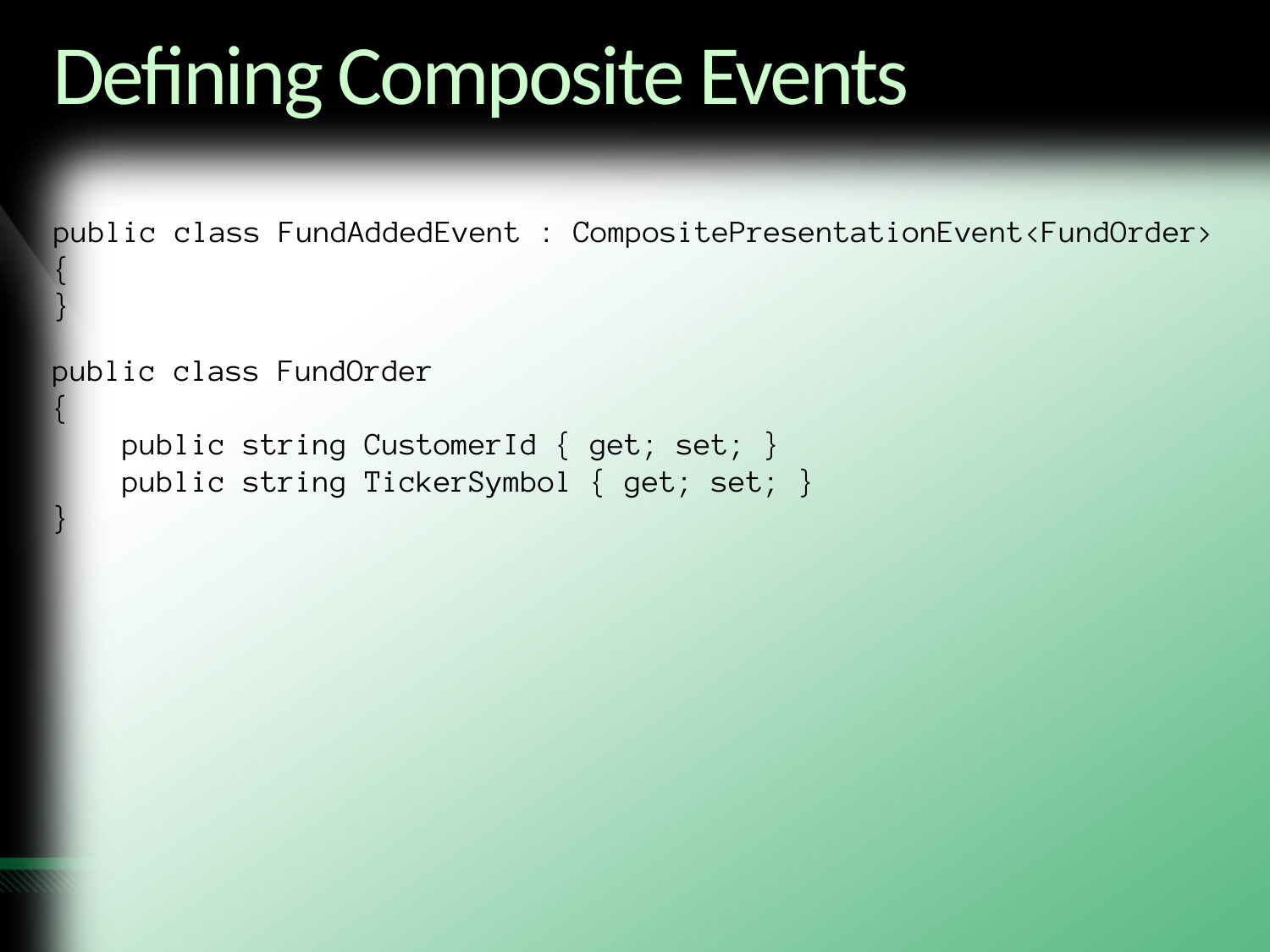

# Defining Composite Events
public class FundAddedEvent : CompositePresentationEvent<FundOrder>
{
}
public class FundOrder
{
    public string CustomerId { get; set; }
    public string TickerSymbol { get; set; }
}